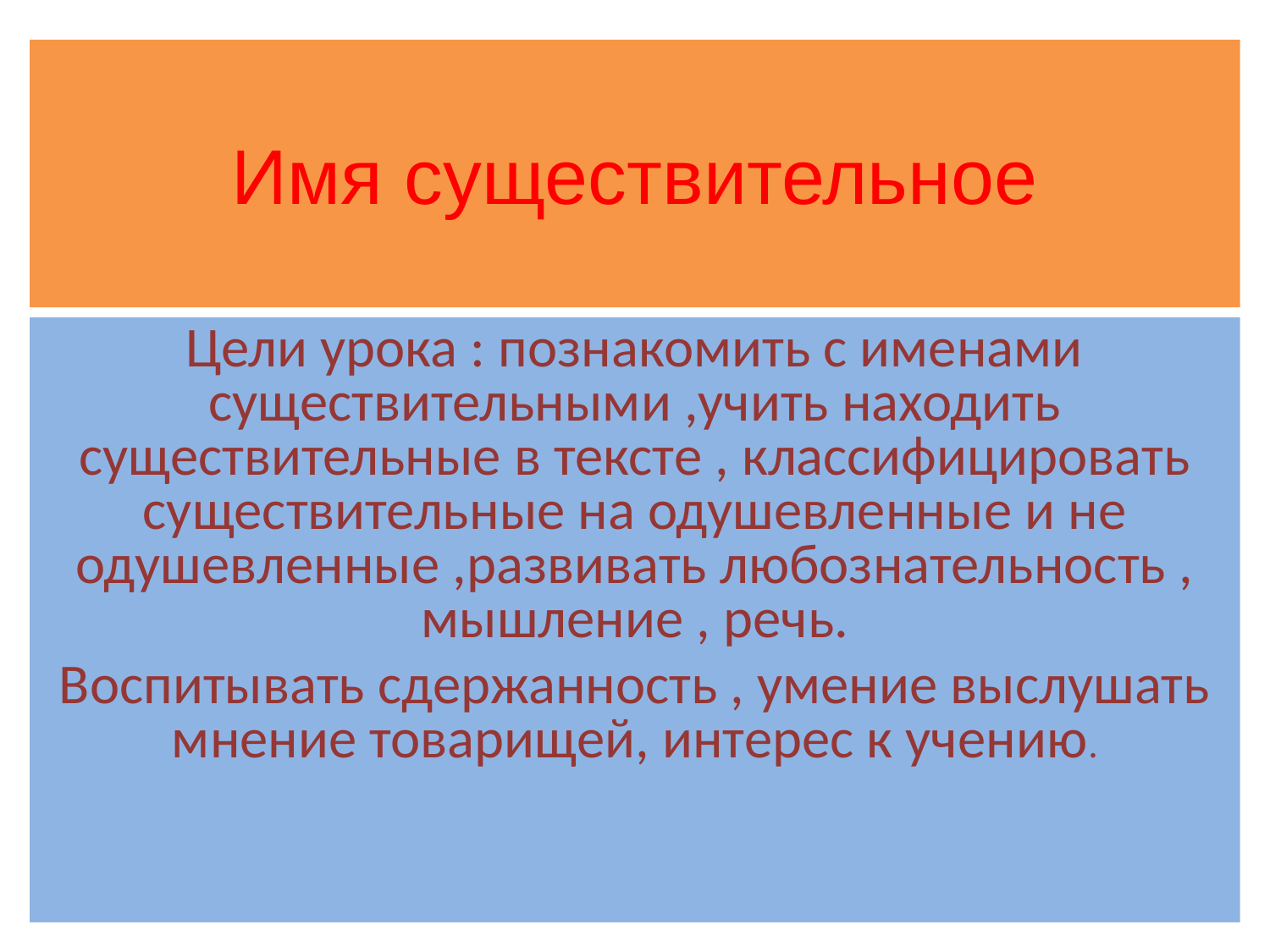

# Имя существительное
Цели урока : познакомить с именами существительными ,учить находить существительные в тексте , классифицировать существительные на одушевленные и не одушевленные ,развивать любознательность , мышление , речь.
Воспитывать сдержанность , умение выслушать мнение товарищей, интерес к учению.